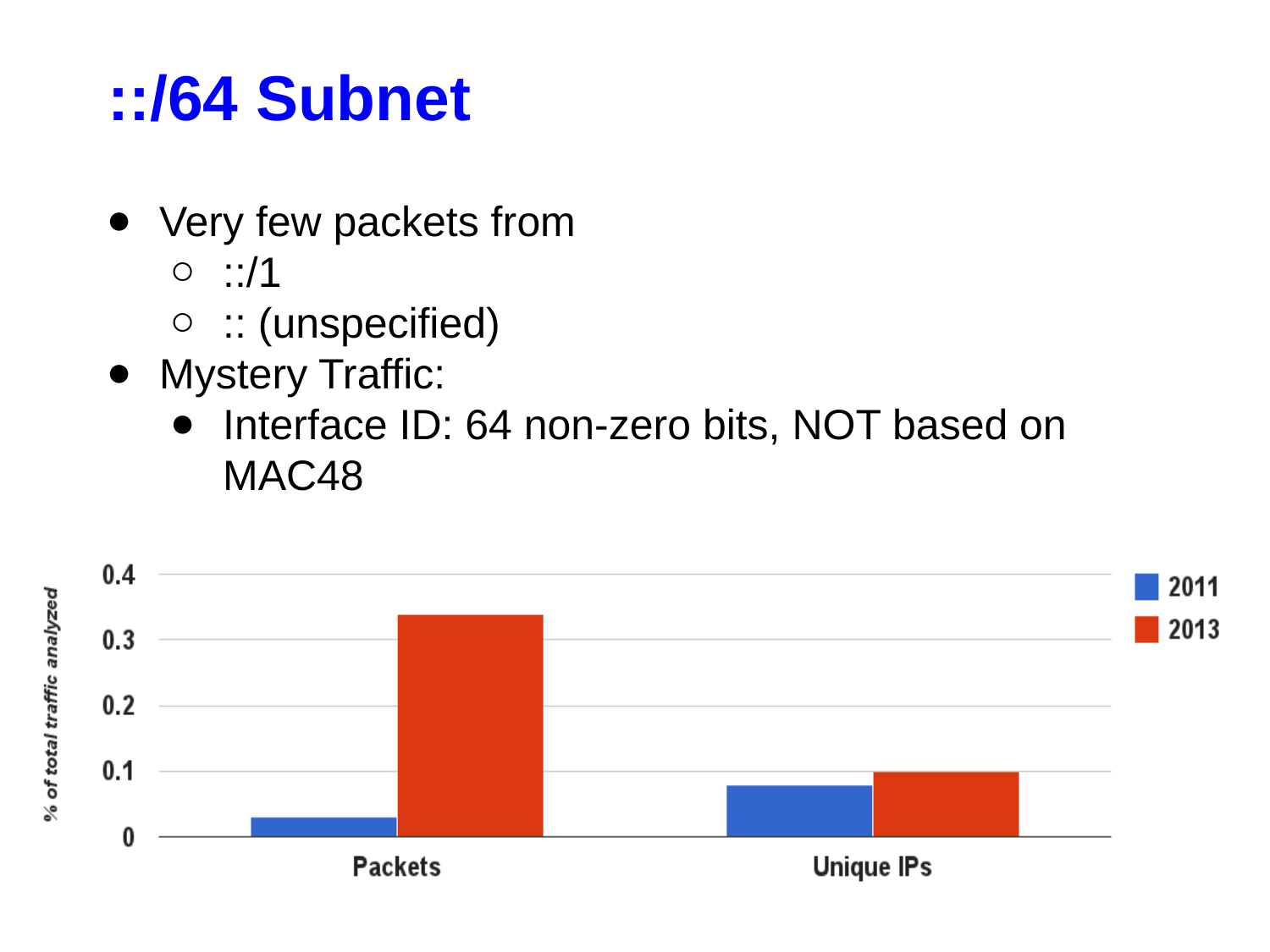

# ::/64 Subnet
Very few packets from
::/1
:: (unspecified)
Mystery Traffic:
Interface ID: 64 non-zero bits, NOT based on MAC48